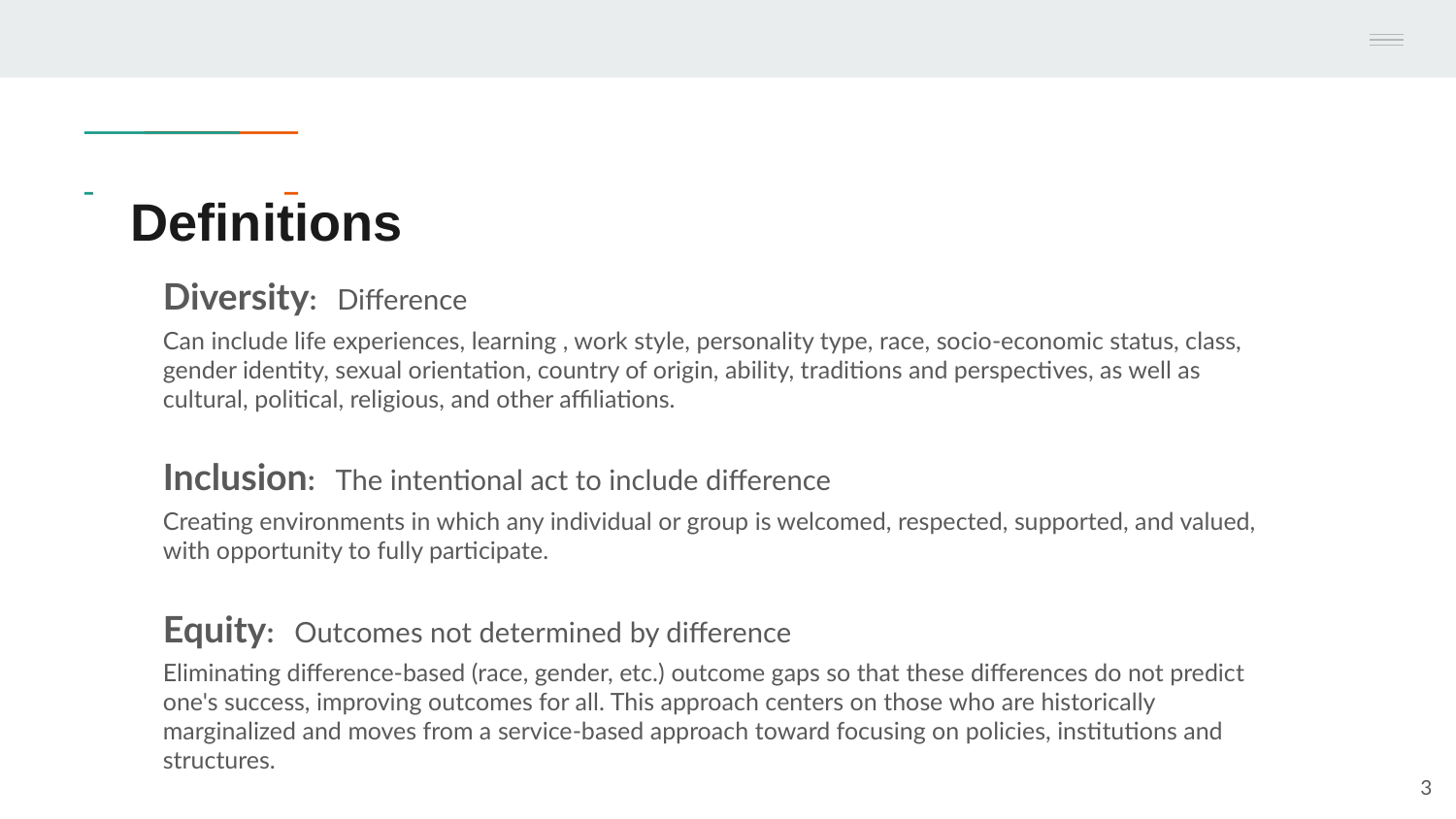

# Definitions
Diversity:   Difference
Can include life experiences, learning , work style, personality type, race, socio-economic status, class, gender identity, sexual orientation, country of origin, ability, traditions and perspectives, as well as cultural, political, religious, and other affiliations.

Inclusion:   The intentional act to include difference
Creating environments in which any individual or group is welcomed, respected, supported, and valued, with opportunity to fully participate.

Equity:   Outcomes not determined by difference
Eliminating difference-based (race, gender, etc.) outcome gaps so that these differences do not predict one's success, improving outcomes for all. This approach centers on those who are historically marginalized and moves from a service-based approach toward focusing on policies, institutions and structures.
3